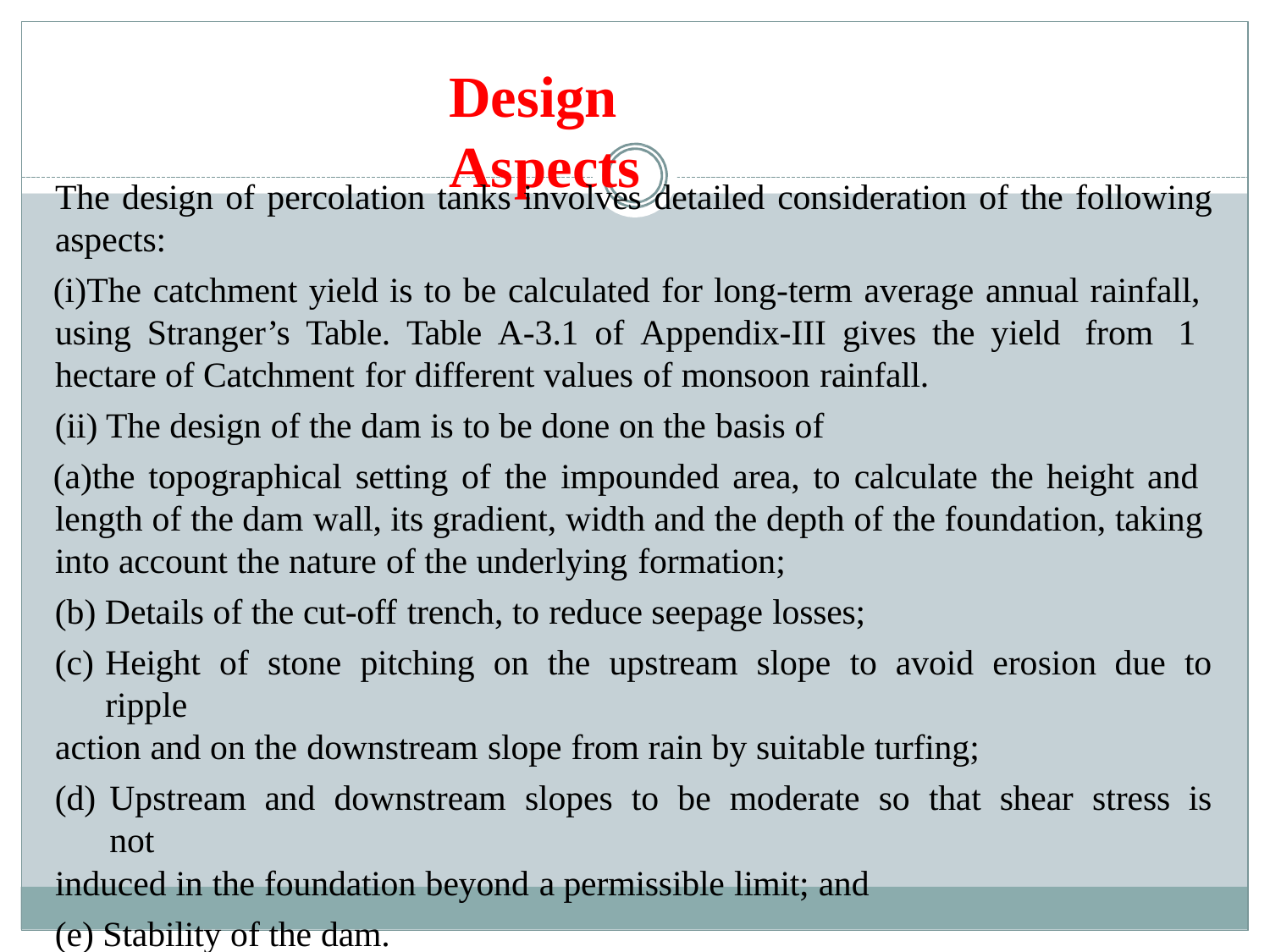

# Design Aspects
The design of percolation tanks involves detailed consideration of the following
aspects:
The catchment yield is to be calculated for long-term average annual rainfall,  using Stranger’s Table. Table A-3.1 of Appendix-III gives the yield from 1  hectare of Catchment for different values of monsoon rainfall.
The design of the dam is to be done on the basis of
the topographical setting of the impounded area, to calculate the height and  length of the dam wall, its gradient, width and the depth of the foundation, taking  into account the nature of the underlying formation;
Details of the cut-off trench, to reduce seepage losses;
Height of stone pitching on the upstream slope to avoid erosion due to ripple
action and on the downstream slope from rain by suitable turfing;
Upstream and downstream slopes to be moderate so that shear stress is not
induced in the foundation beyond a permissible limit; and
Stability of the dam.